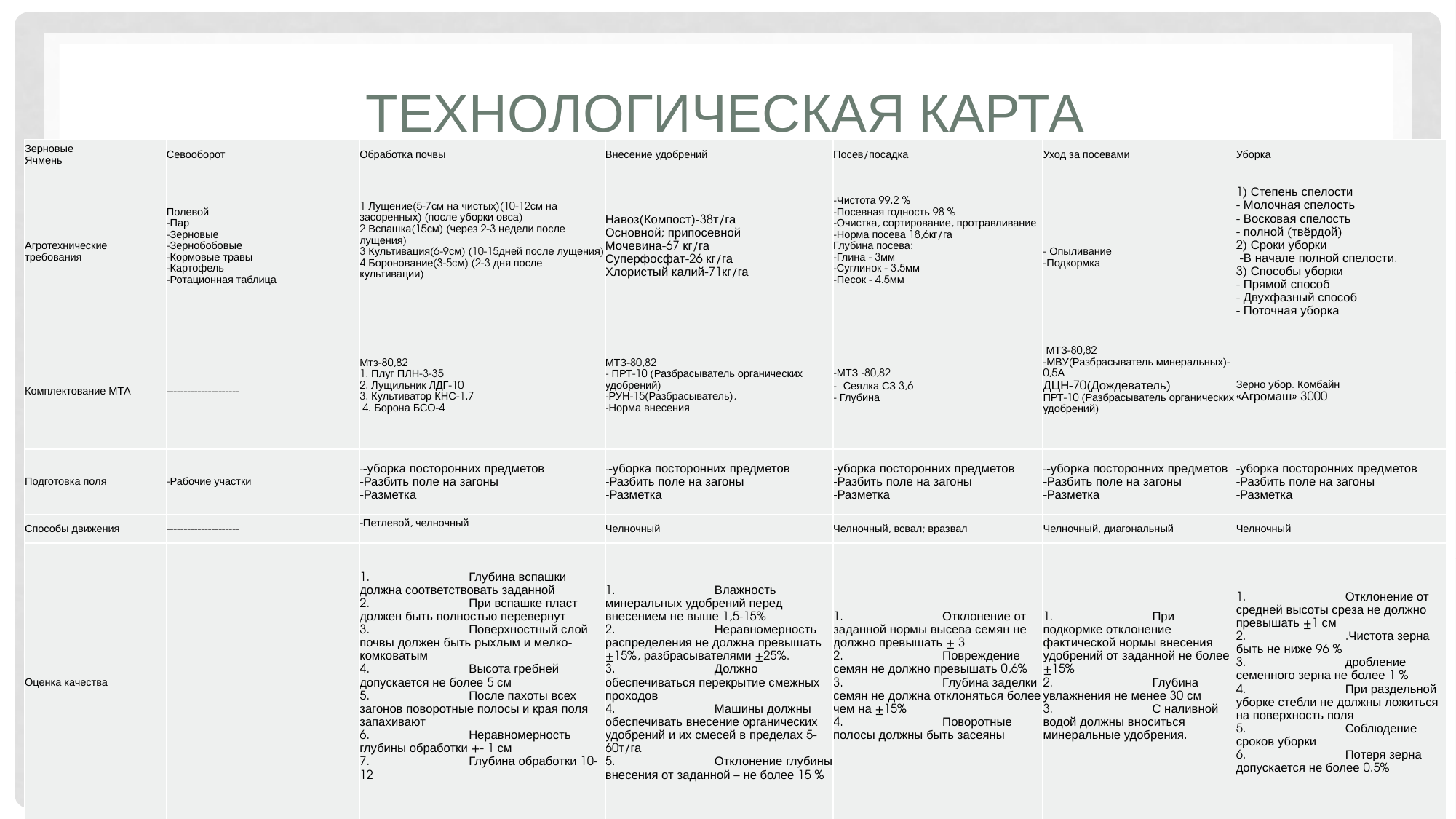

Технологическая карта
# Технологическая карта
| Зерновые Ячмень | Севооборот | Обработка почвы | Внесение удобрений | Посев/посадка | Уход за посевами | Уборка |
| --- | --- | --- | --- | --- | --- | --- |
| Агротехнические требования | Полевой -Пар -Зерновые -Зернобобовые -Кормовые травы -Картофель -Ротационная таблица | 1 Лущение(5-7см на чистых)(10-12см на засоренных) (после уборки овса) 2 Вспашка(15см) (через 2-3 недели после лущения) 3 Культивация(6-9см) (10-15дней после лущения) 4 Боронование(3-5см) (2-3 дня после культивации) | Навоз(Компост)-38т/га Основной; припосевной Мочевина-67 кг/га Суперфосфат-26 кг/га Хлористый калий-71кг/га | -Чистота 99.2 % -Посевная годность 98 % -Очистка, сортирование, протравливание -Норма посева 18,6кг/га Глубина посева: -Глина - 3мм -Суглинок - 3.5мм -Песок - 4.5мм | - Опыливание -Подкормка | 1) Степень спелости - Молочная спелость - Восковая спелость - полной (твёрдой) 2) Сроки уборки -В начале полной спелости. 3) Способы уборки - Прямой способ - Двухфазный способ - Поточная уборка |
| Комплектование МТА | --------------------- | Мтз-80,82 1. Плуг ПЛН-3-35 2. Лущильник ЛДГ-10 3. Культиватор КНС-1.7 4. Борона БСО-4 | МТЗ-80,82 - ПРТ-10 (Разбрасыватель органических удобрений) -РУН-15(Разбрасыватель), -Норма внесения | -МТЗ -80,82 - Сеялка СЗ 3,6 - Глубина | МТЗ-80,82 -МВУ(Разбрасыватель минеральных)-0,5А ДЦН-70(Дождеватель) ПРТ-10 (Разбрасыватель органических удобрений) | Зерно убор. Комбайн «Агромаш» 3000 |
| Подготовка поля | -Рабочие участки | --уборка посторонних предметов -Разбить поле на загоны -Разметка | --уборка посторонних предметов -Разбить поле на загоны -Разметка | -уборка посторонних предметов -Разбить поле на загоны -Разметка | --уборка посторонних предметов -Разбить поле на загоны -Разметка | -уборка посторонних предметов -Разбить поле на загоны -Разметка |
| Способы движения | --------------------- | -Петлевой, челночный | Челночный | Челночный, всвал; вразвал | Челночный, диагональный | Челночный |
| Оценка качества |  | 1. Глубина вспашки должна соответствовать заданной 2. При вспашке пласт должен быть полностью перевернут 3. Поверхностный слой почвы должен быть рыхлым и мелко-комковатым 4. Высота гребней допускается не более 5 см 5. После пахоты всех загонов поворотные полосы и края поля запахивают 6. Неравномерность глубины обработки +- 1 см 7. Глубина обработки 10-12 | 1. Влажность минеральных удобрений перед внесением не выше 1,5-15% 2. Неравномерность распределения не должна превышать ±15%, разбрасывателями ±25%. 3. Должно обеспечиваться перекрытие смежных проходов 4. Машины должны обеспечивать внесение органических удобрений и их смесей в пределах 5-60т/га 5. Отклонение глубины внесения от заданной – не более 15 % | 1. Отклонение от заданной нормы высева семян не должно превышать ± 3 2. Повреждение семян не должно превышать 0,6% 3. Глубина заделки семян не должна отклоняться более чем на ±15% 4. Поворотные полосы должны быть засеяны | 1. При подкормке отклонение фактической нормы внесения удобрений от заданной не более ±15% 2. Глубина увлажнения не менее 30 см 3. С наливной водой должны вноситься минеральные удобрения. | 1. Отклонение от средней высоты среза не должно превышать ±1 см 2. .Чистота зерна быть не ниже 96 % 3. дробление семенного зерна не более 1 % 4. При раздельной уборке стебли не должны ложиться на поверхность поля 5. Соблюдение сроков уборки 6. Потеря зерна допускается не более 0.5% |